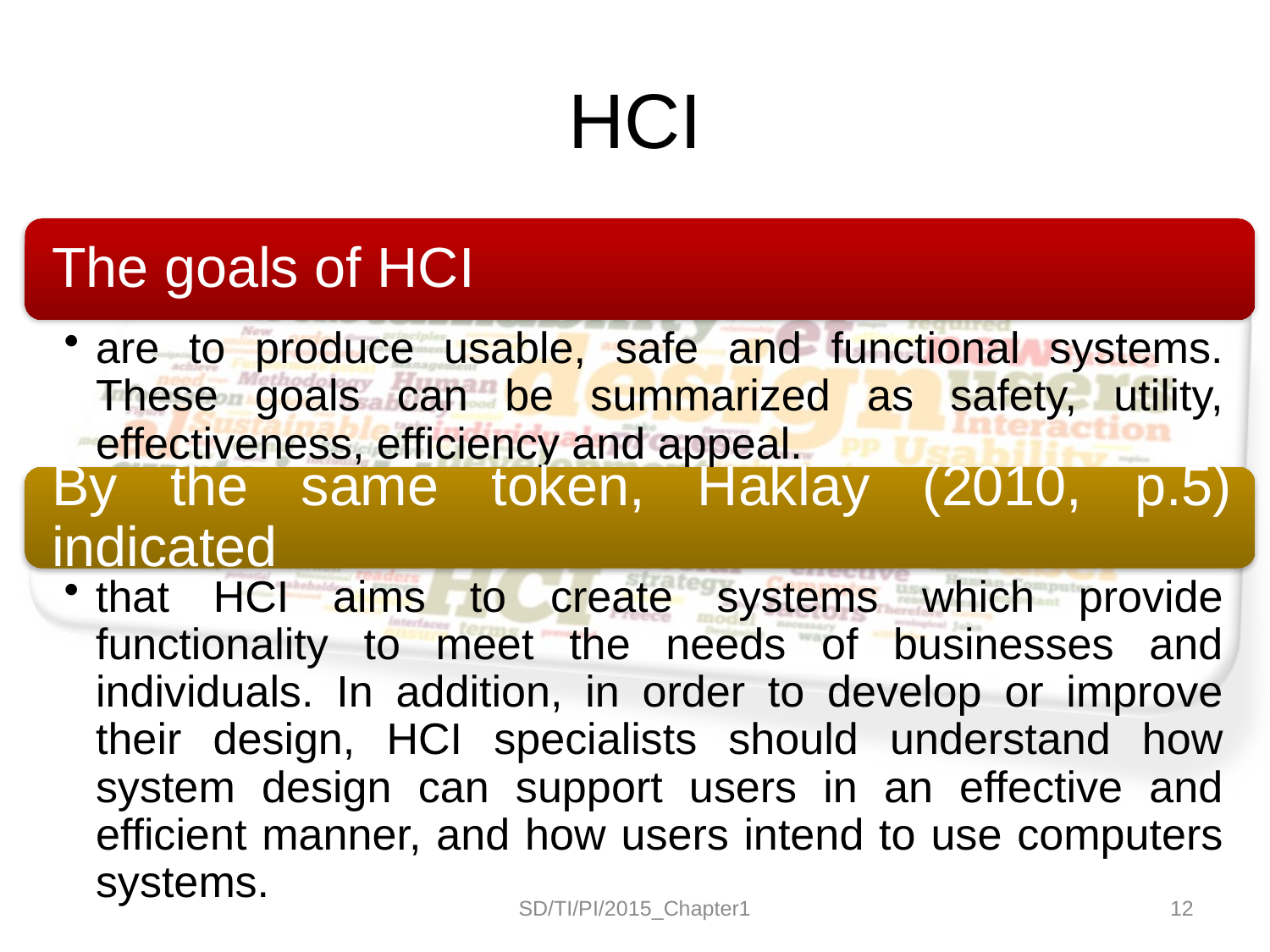

# HCI
The goals of HCI
are to produce usable, safe and functional systems. These goals can be summarized as safety, utility, effectiveness, efficiency and appeal.
By the same token, Haklay (2010, p.5) indicated
that HCI aims to create systems which provide functionality to meet the needs of businesses and individuals. In addition, in order to develop or improve their design, HCI specialists should understand how system design can support users in an effective and efficient manner, and how users intend to use computers systems.
SD/TI/PI/2015_Chapter1
12